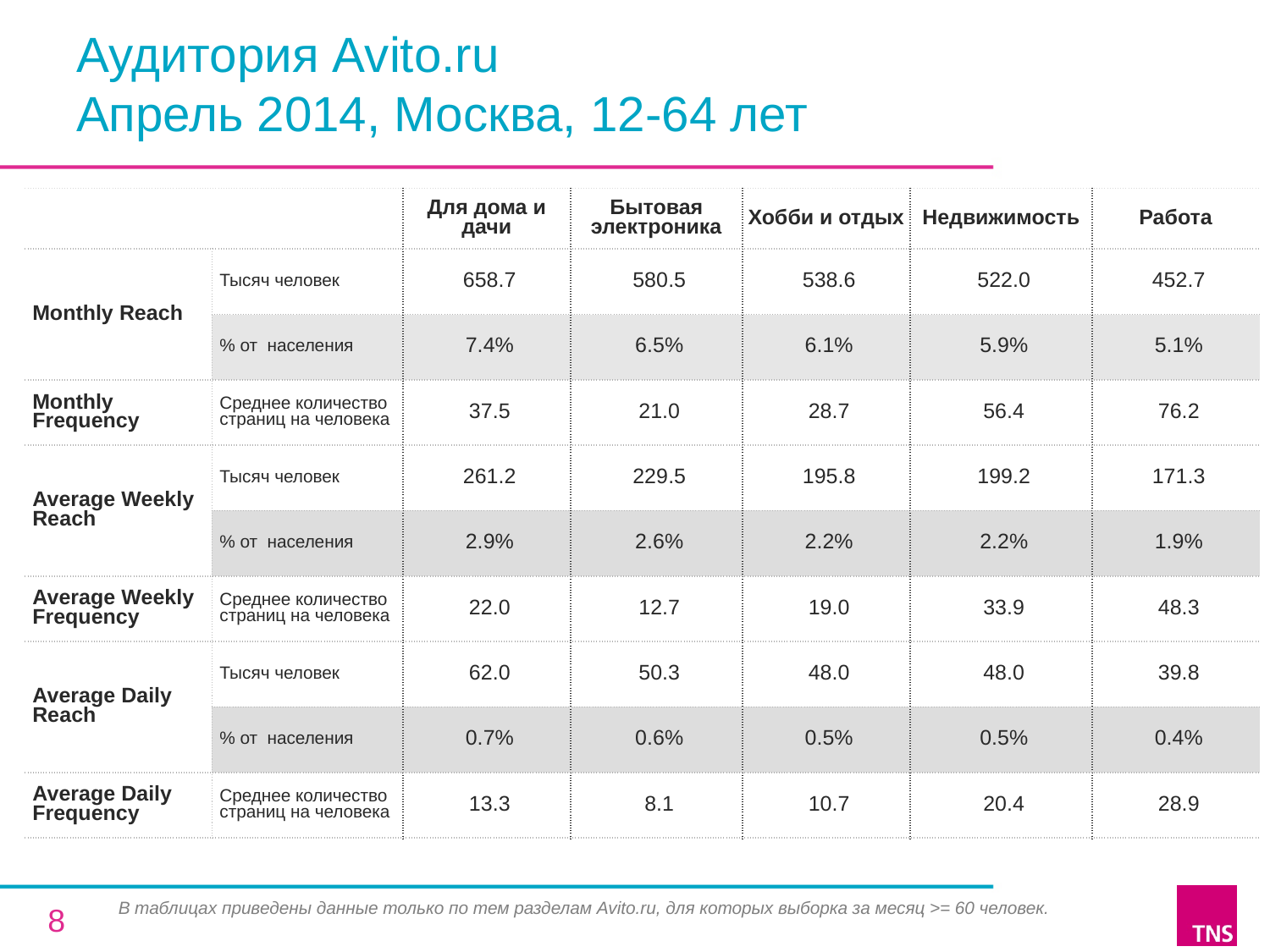

# Аудитория Avito.ru Апрель 2014, Москва, 12-64 лет
|  |  | Для дома и дачи | Бытовая электроника | Хобби и отдых | Недвижимость | Работа |
| --- | --- | --- | --- | --- | --- | --- |
| Monthly Reach | Тысяч человек | 658.7 | 580.5 | 538.6 | 522.0 | 452.7 |
|  | % от населения | 7.4% | 6.5% | 6.1% | 5.9% | 5.1% |
| Monthly Frequency | Среднее количество страниц на человека | 37.5 | 21.0 | 28.7 | 56.4 | 76.2 |
| Average Weekly Reach | Тысяч человек | 261.2 | 229.5 | 195.8 | 199.2 | 171.3 |
|  | % от населения | 2.9% | 2.6% | 2.2% | 2.2% | 1.9% |
| Average Weekly Frequency | Среднее количество страниц на человека | 22.0 | 12.7 | 19.0 | 33.9 | 48.3 |
| Average Daily Reach | Тысяч человек | 62.0 | 50.3 | 48.0 | 48.0 | 39.8 |
|  | % от населения | 0.7% | 0.6% | 0.5% | 0.5% | 0.4% |
| Average Daily Frequency | Среднее количество страниц на человека | 13.3 | 8.1 | 10.7 | 20.4 | 28.9 |
В таблицах приведены данные только по тем разделам Avito.ru, для которых выборка за месяц >= 60 человек.
8